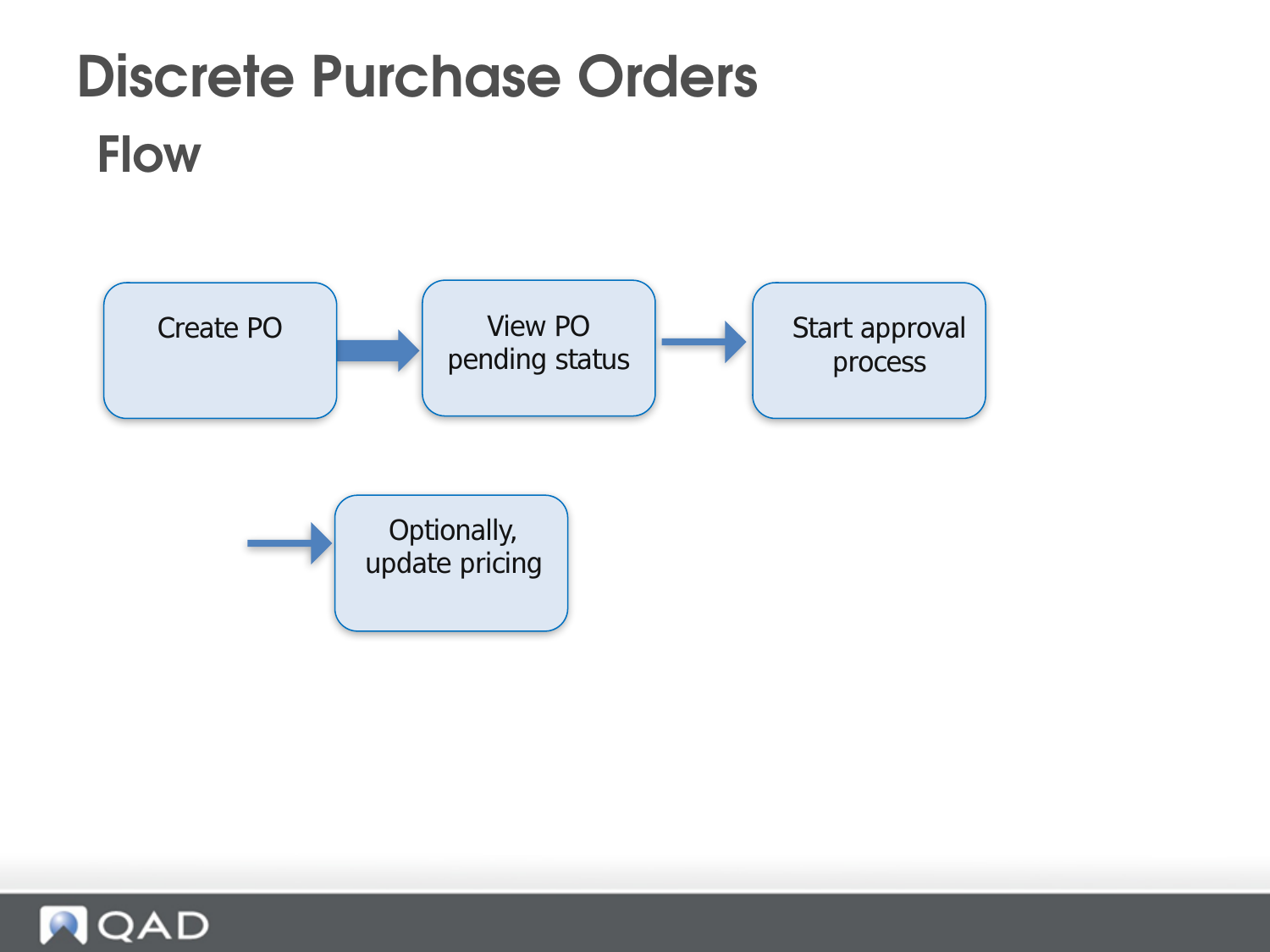

# Discrete Purchase Orders
Flow

View PO pending status

Create PO

Start approval process

Optionally, update pricing